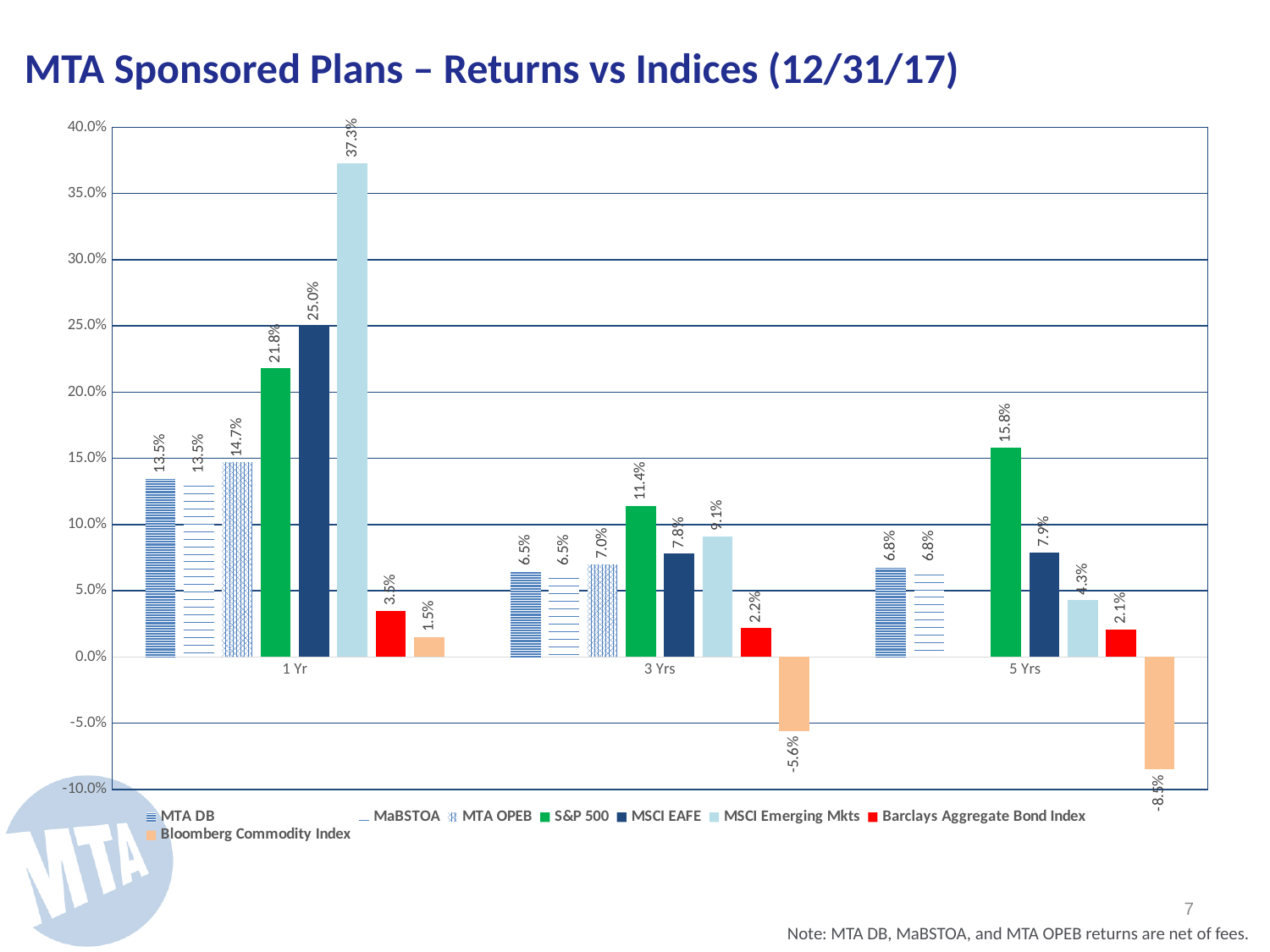

MTA Sponsored Plans – Returns vs Indices (12/31/17)

### Chart

| Category | MTA DB | MaBSTOA | MTA OPEB | S&P 500 | MSCI EAFE | MSCI Emerging Mkts | Barclays Aggregate Bond Index | Bloomberg Commodity Index |
|---|---|---|---|---|---|---|---|---|
| 1 Yr | 0.135 | 0.135 | 0.147 | 0.218 | 0.25 | 0.373 | 0.035 | 0.015 |
| 3 Yrs | 0.065 | 0.065 | 0.07 | 0.114 | 0.078 | 0.091 | 0.022 | -0.056 |
| 5 Yrs | 0.068 | 0.068 | None | 0.158 | 0.079 | 0.043 | 0.021 | -0.085 |
7
Note: MTA DB, MaBSTOA, and MTA OPEB returns are net of fees.